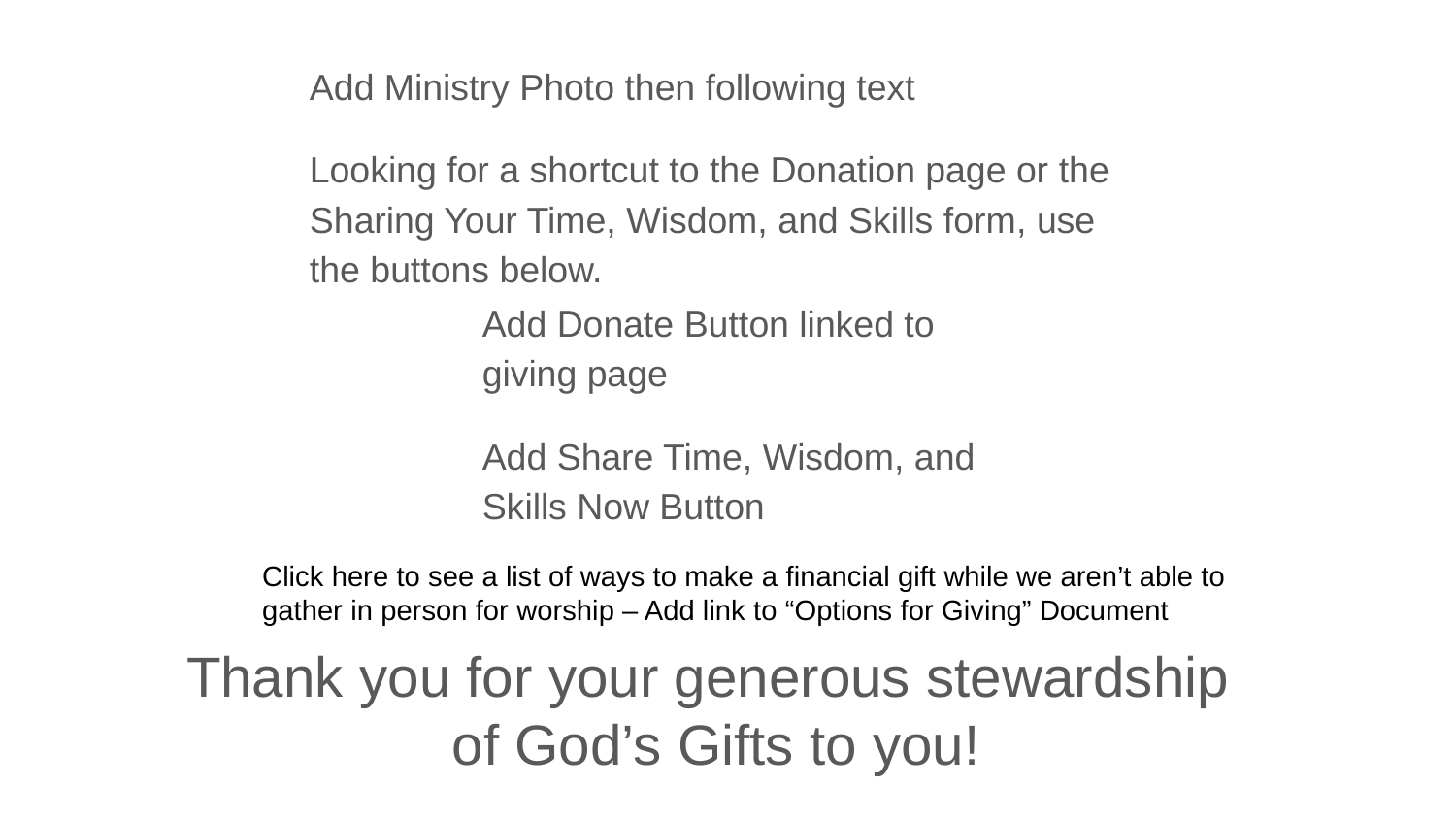

# Add Ministry Photo then following text
Looking for a shortcut to the Donation page or the Sharing Your Time, Wisdom, and Skills form, use the buttons below.
Add Donate Button linked to giving page
Add Share Time, Wisdom, and Skills Now Button
Click here to see a list of ways to make a financial gift while we aren’t able to gather in person for worship – Add link to “Options for Giving” Document
Thank you for your generous stewardship
of God’s Gifts to you!